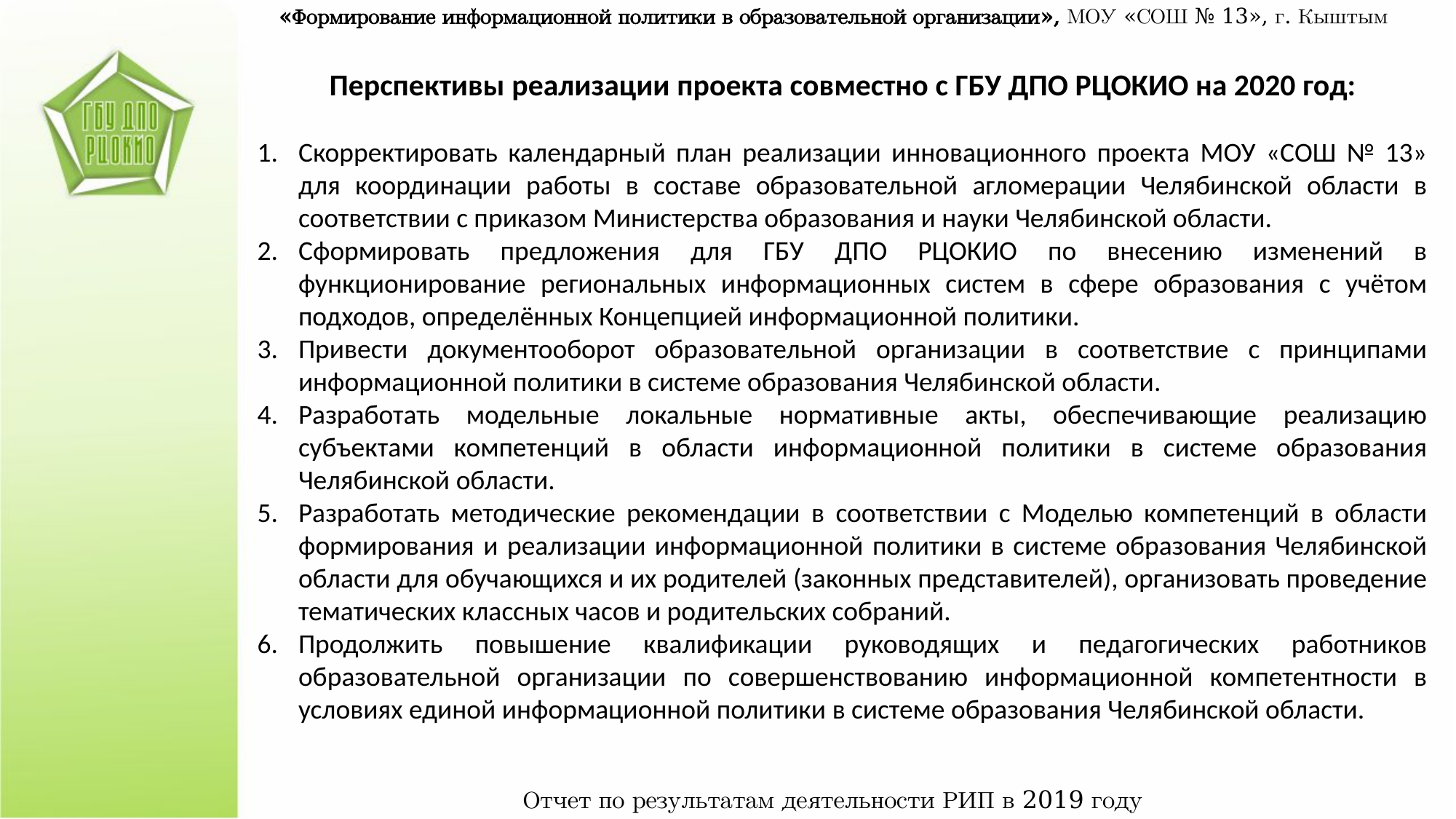

«Формирование информационной политики в образовательной организации», МОУ «СОШ № 13», г. Кыштым
Перспективы реализации проекта совместно с ГБУ ДПО РЦОКИО на 2020 год:

Скорректировать календарный план реализации инновационного проекта МОУ «СОШ № 13» для координации работы в составе образовательной агломерации Челябинской области в соответствии с приказом Министерства образования и науки Челябинской области.
Сформировать предложения для ГБУ ДПО РЦОКИО по внесению изменений в функционирование региональных информационных систем в сфере образования с учётом подходов, определённых Концепцией информационной политики.
Привести документооборот образовательной организации в соответствие с принципами информационной политики в системе образования Челябинской области.
Разработать модельные локальные нормативные акты, обеспечивающие реализацию субъектами компетенций в области информационной политики в системе образования Челябинской области.
Разработать методические рекомендации в соответствии с Моделью компетенций в области формирования и реализации информационной политики в системе образования Челябинской области для обучающихся и их родителей (законных представителей), организовать проведение тематических классных часов и родительских собраний.
Продолжить повышение квалификации руководящих и педагогических работников образовательной организации по совершенствованию информационной компетентности в условиях единой информационной политики в системе образования Челябинской области.
Отчет по результатам деятельности РИП в 2019 году